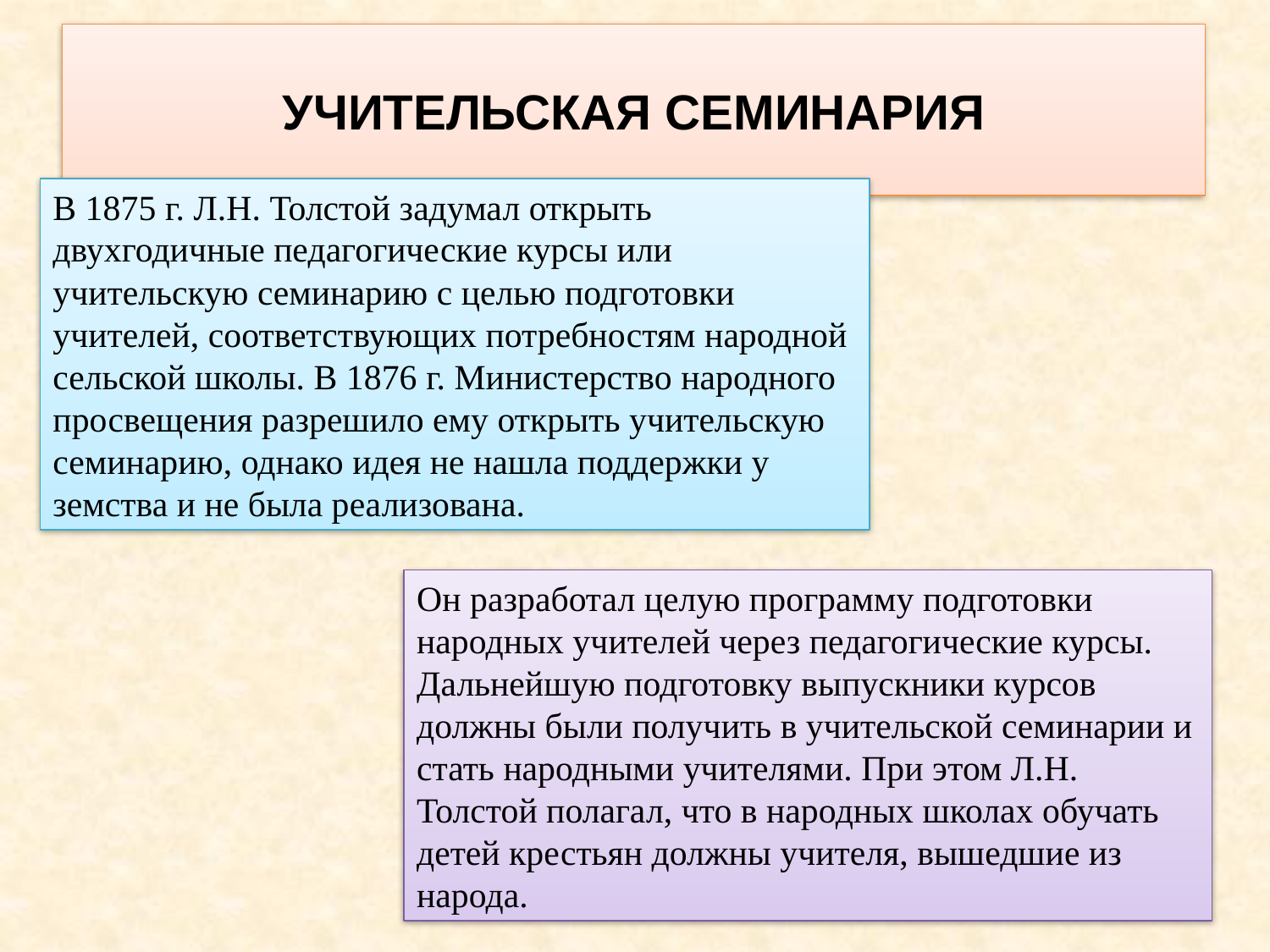

# УЧИТЕЛЬСКАЯ СЕМИНАРИЯ
В 1875 г. Л.Н. Толстой задумал открыть двухгодичные педагогические курсы или учительскую семинарию с целью подготовки учителей, соответствующих потребностям народной сельской школы. В 1876 г. Министерство народного просвещения разрешило ему открыть учительскую семинарию, однако идея не нашла поддержки у земства и не была реализована.
Он разработал целую программу подготовки народных учителей через педагогические курсы. Дальнейшую подготовку выпускники курсов должны были получить в учительской семинарии и стать народными учителями. При этом Л.Н. Толстой полагал, что в народных школах обучать детей крестьян должны учителя, вышедшие из народа.